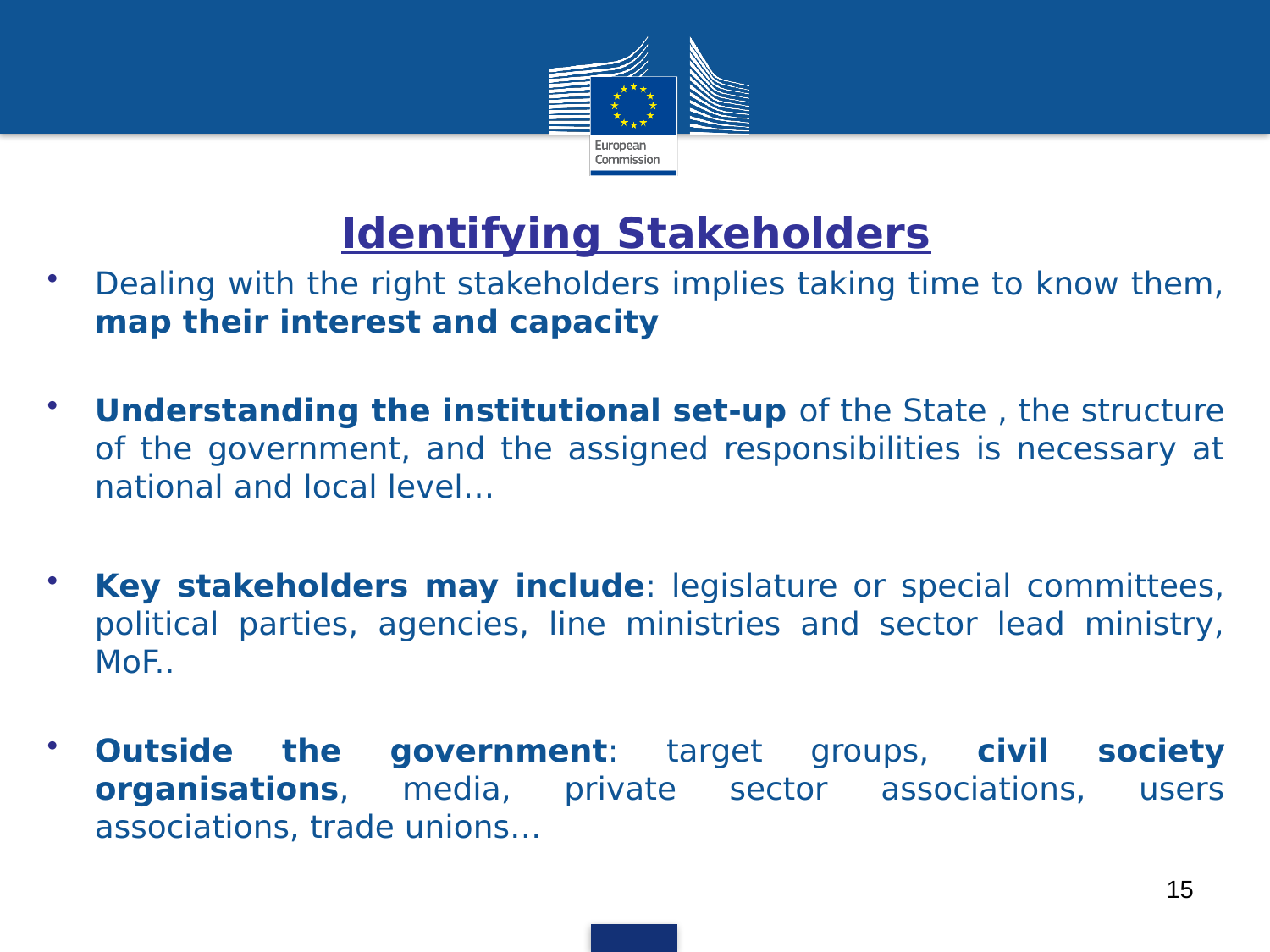

Identifying Stakeholders
Dealing with the right stakeholders implies taking time to know them, map their interest and capacity

Understanding the institutional set-up of the State , the structure of the government, and the assigned responsibilities is necessary at national and local level…

Key stakeholders may include: legislature or special committees, political parties, agencies, line ministries and sector lead ministry, MoF..

Outside the government: target groups, civil society organisations, media, private sector associations, users associations, trade unions…
15